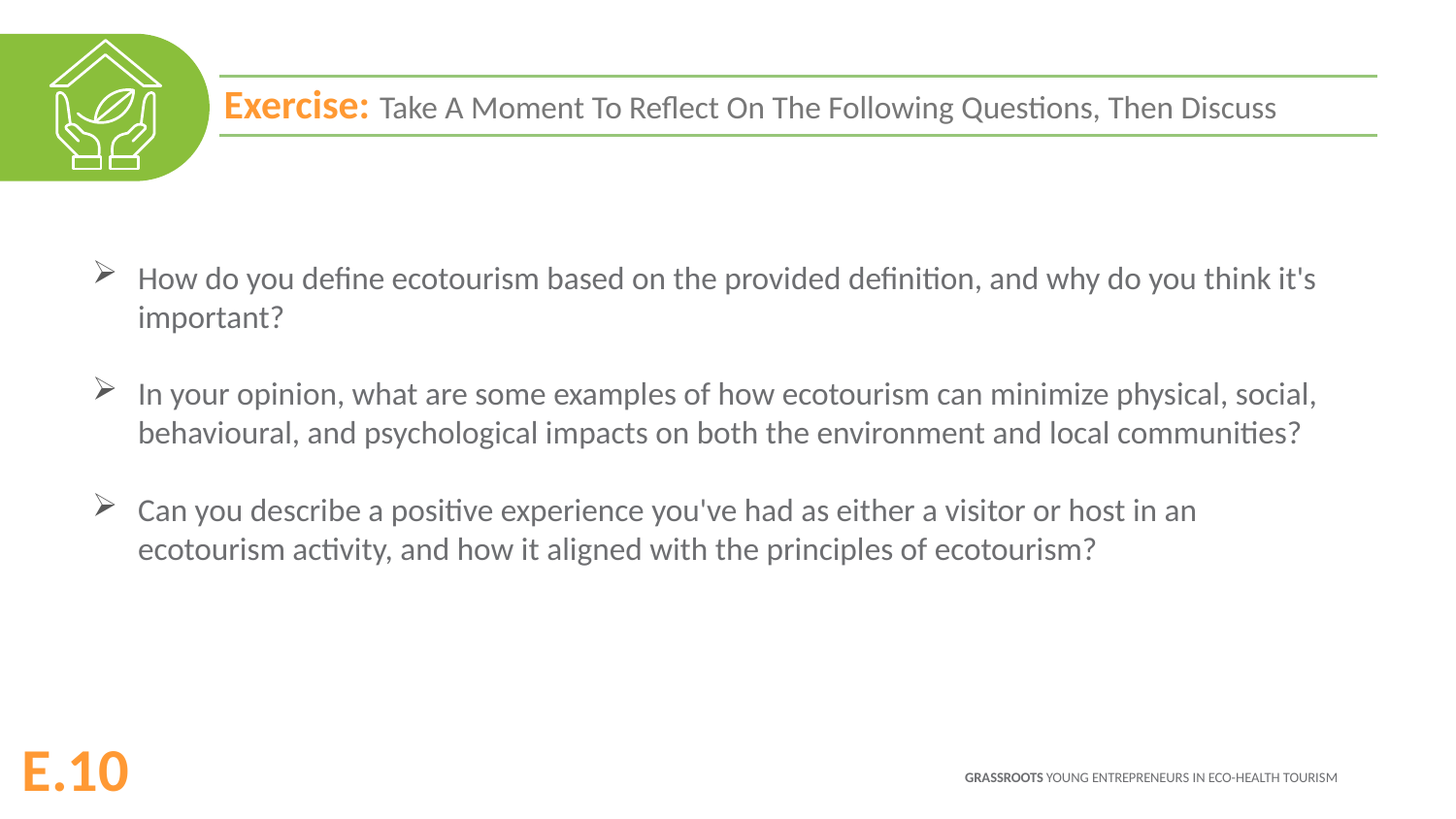

Exercise: Take A Moment To Reflect On The Following Questions, Then Discuss

How do you define ecotourism based on the provided definition, and why do you think it's important?

In your opinion, what are some examples of how ecotourism can minimize physical, social, behavioural, and psychological impacts on both the environment and local communities?

Can you describe a positive experience you've had as either a visitor or host in an ecotourism activity, and how it aligned with the principles of ecotourism?
E.10